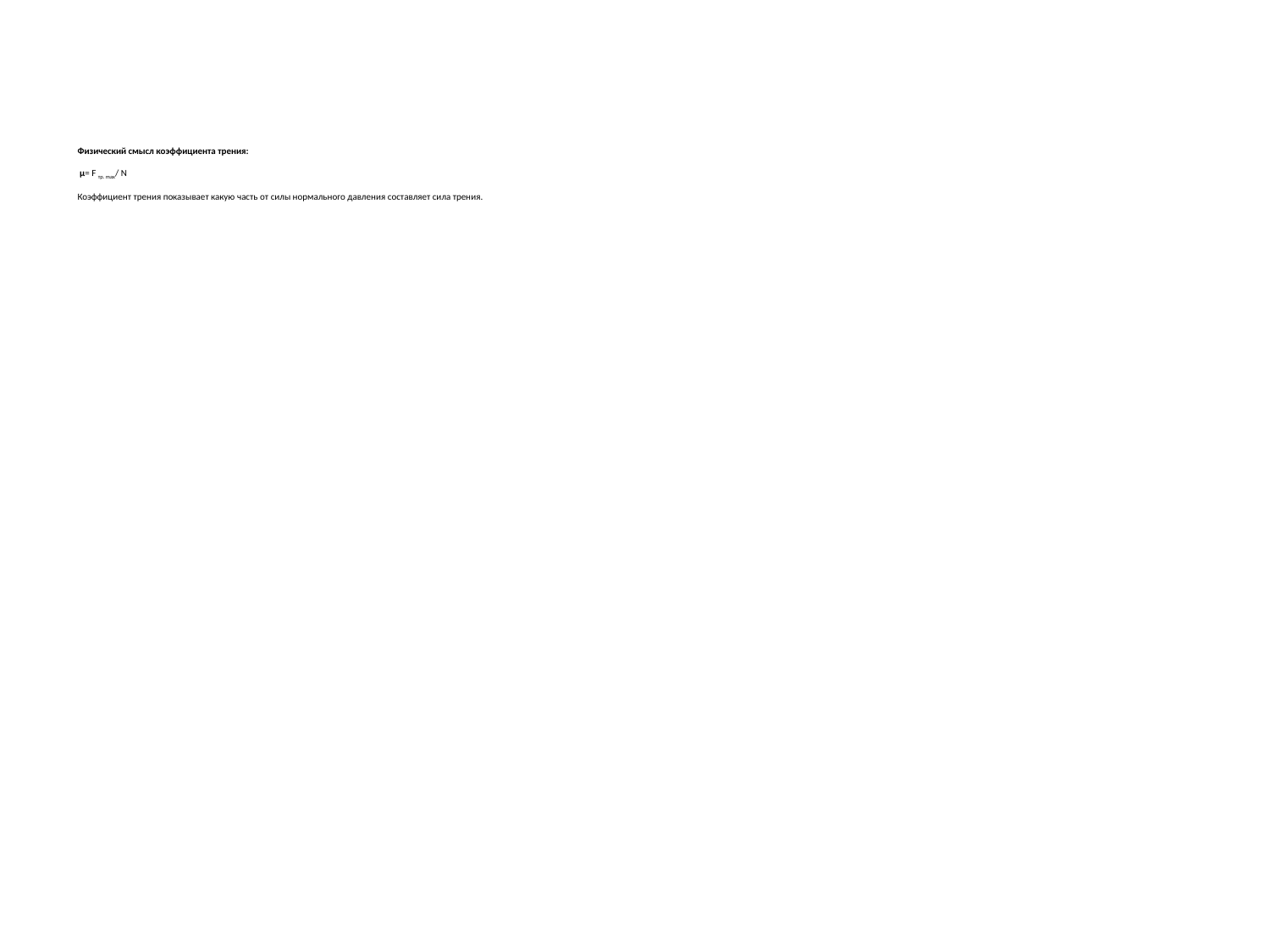

# Физический смысл коэффициента трения: µ= F тр. maх/ N Коэффициент трения показывает какую часть от силы нормального давления составляет сила трения.